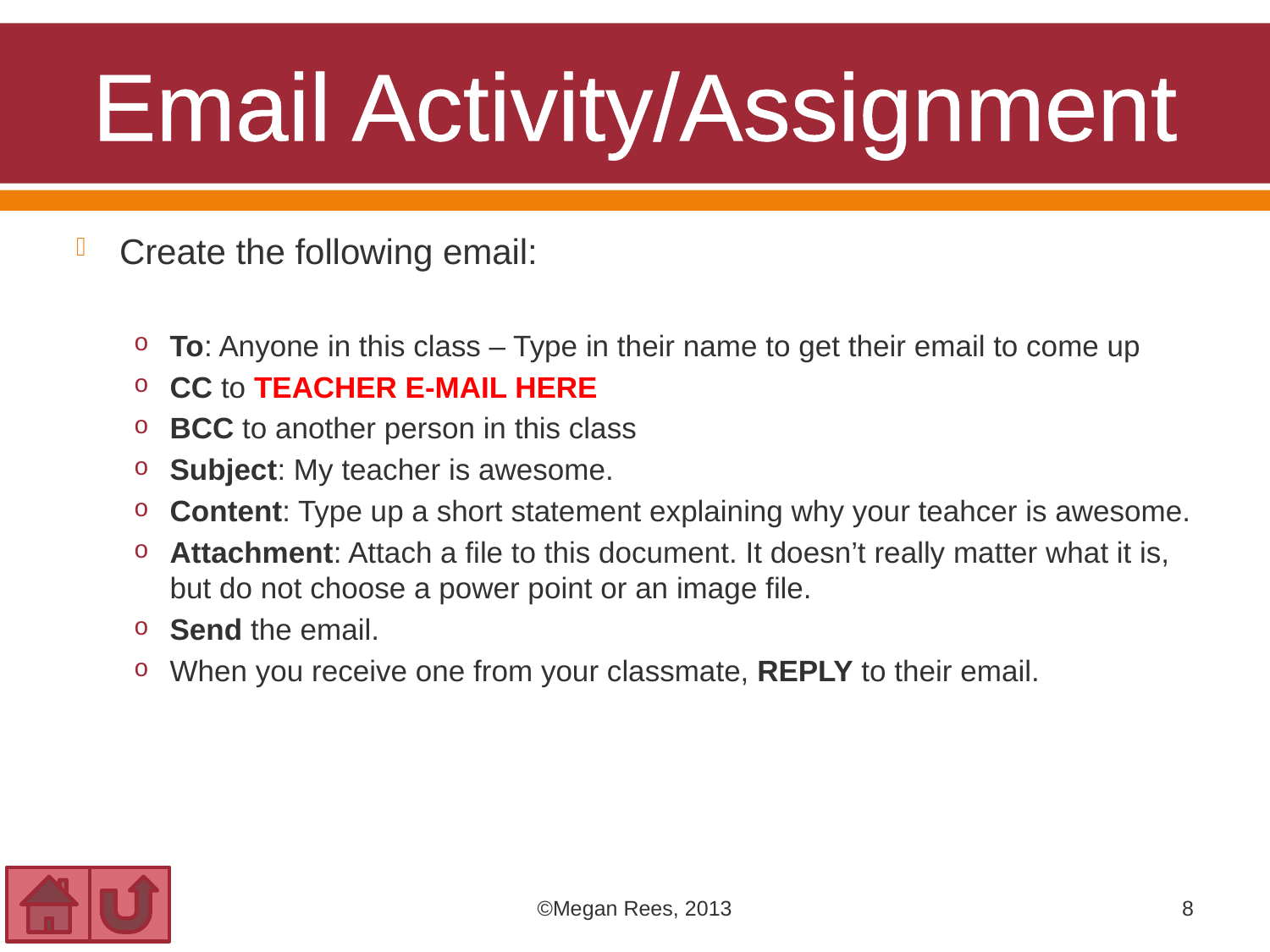

# Email Activity/Assignment
Create the following email:

To: Anyone in this class – Type in their name to get their email to come up
CC to TEACHER E-MAIL HERE
BCC to another person in this class
Subject: My teacher is awesome.
Content: Type up a short statement explaining why your teahcer is awesome.
Attachment: Attach a file to this document. It doesn’t really matter what it is, but do not choose a power point or an image file.
Send the email.
When you receive one from your classmate, REPLY to their email.

©Megan Rees, 2013
8